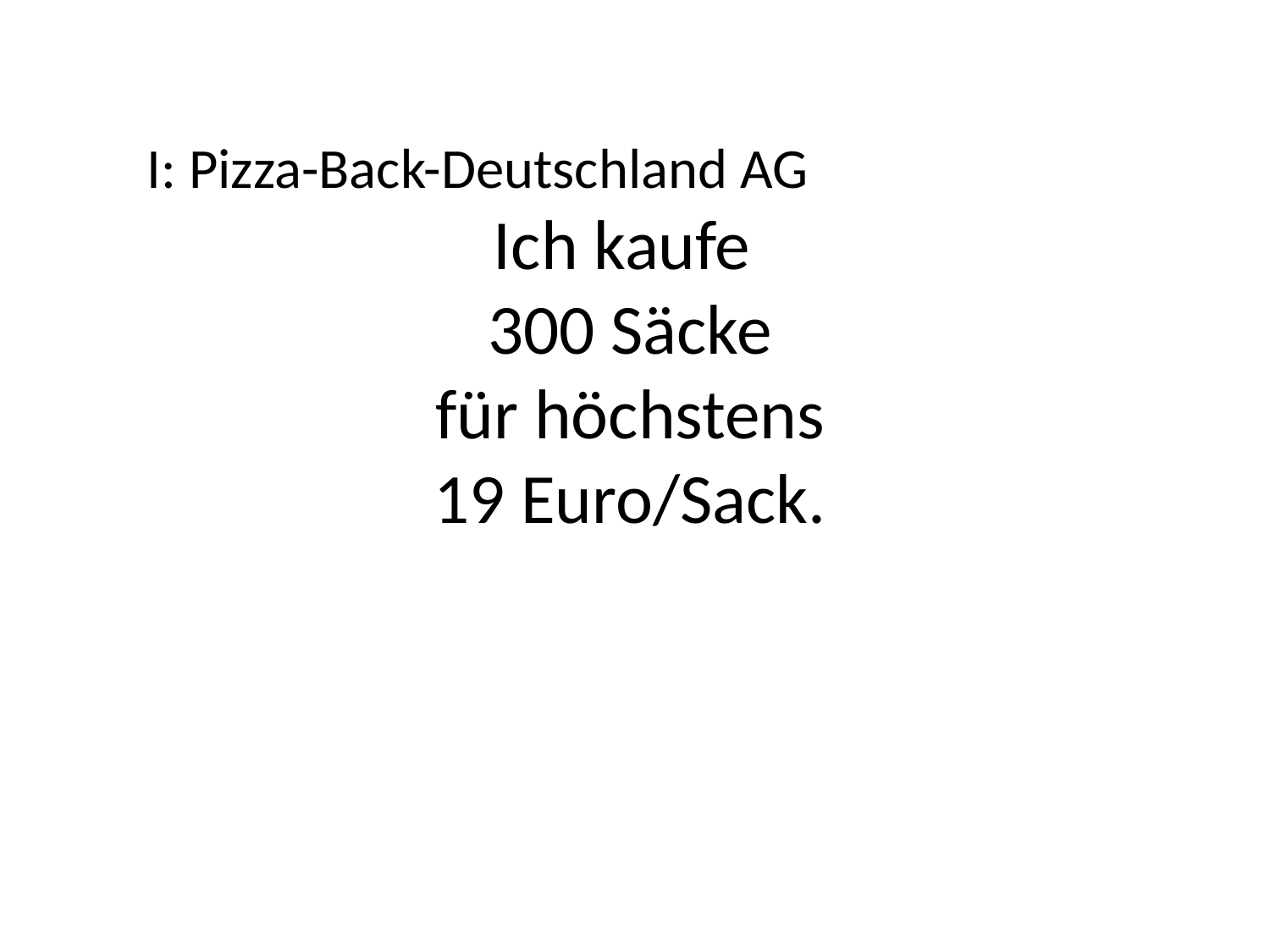

I: Pizza-Back-Deutschland AG
Ich kaufe
300 Säcke
für höchstens
19 Euro/Sack.